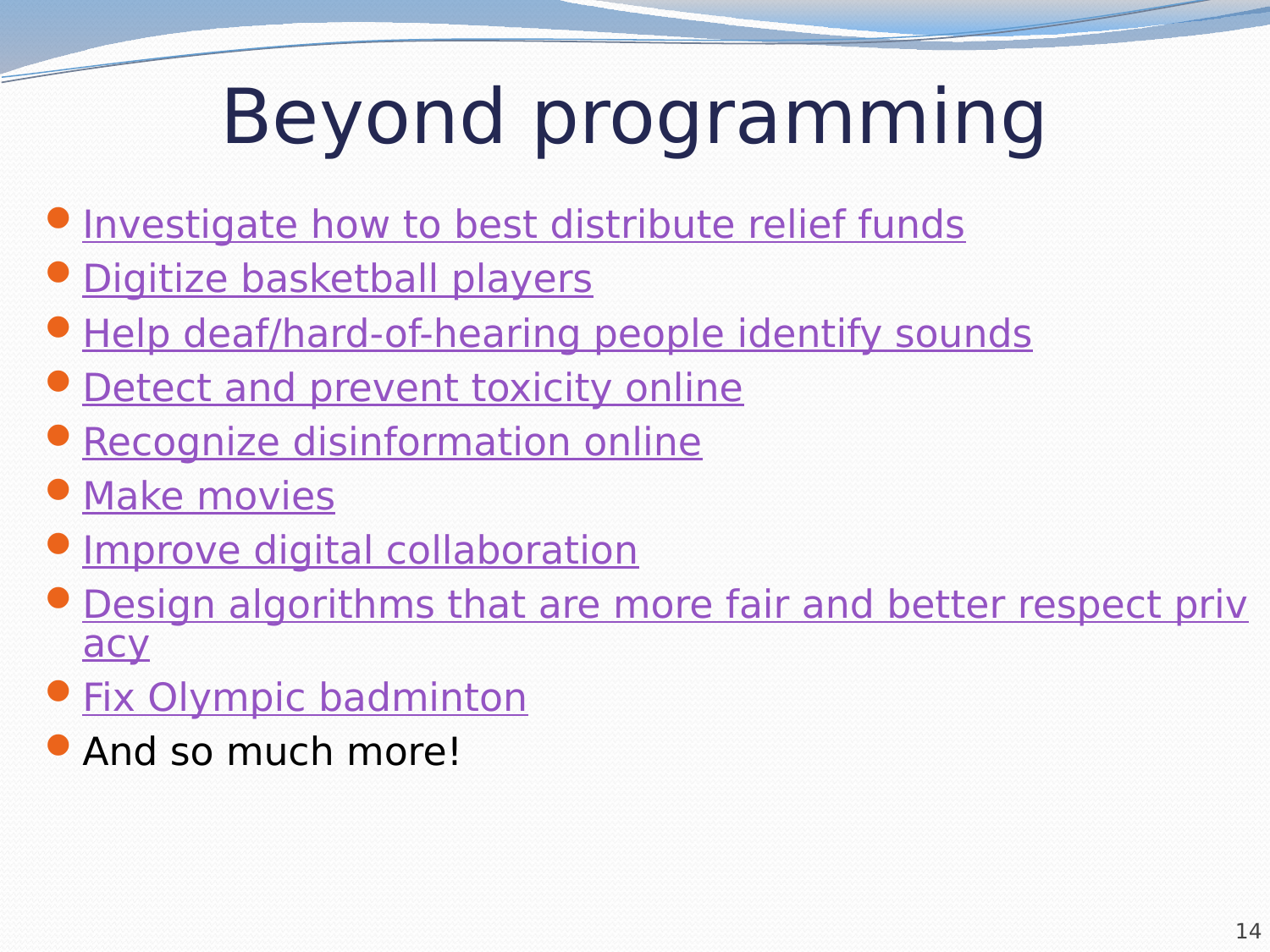

# Beyond programming
Investigate how to best distribute relief funds
Digitize basketball players
Help deaf/hard-of-hearing people identify sounds
Detect and prevent toxicity online
Recognize disinformation online
Make movies
Improve digital collaboration
Design algorithms that are more fair and better respect privacy
Fix Olympic badminton
And so much more!